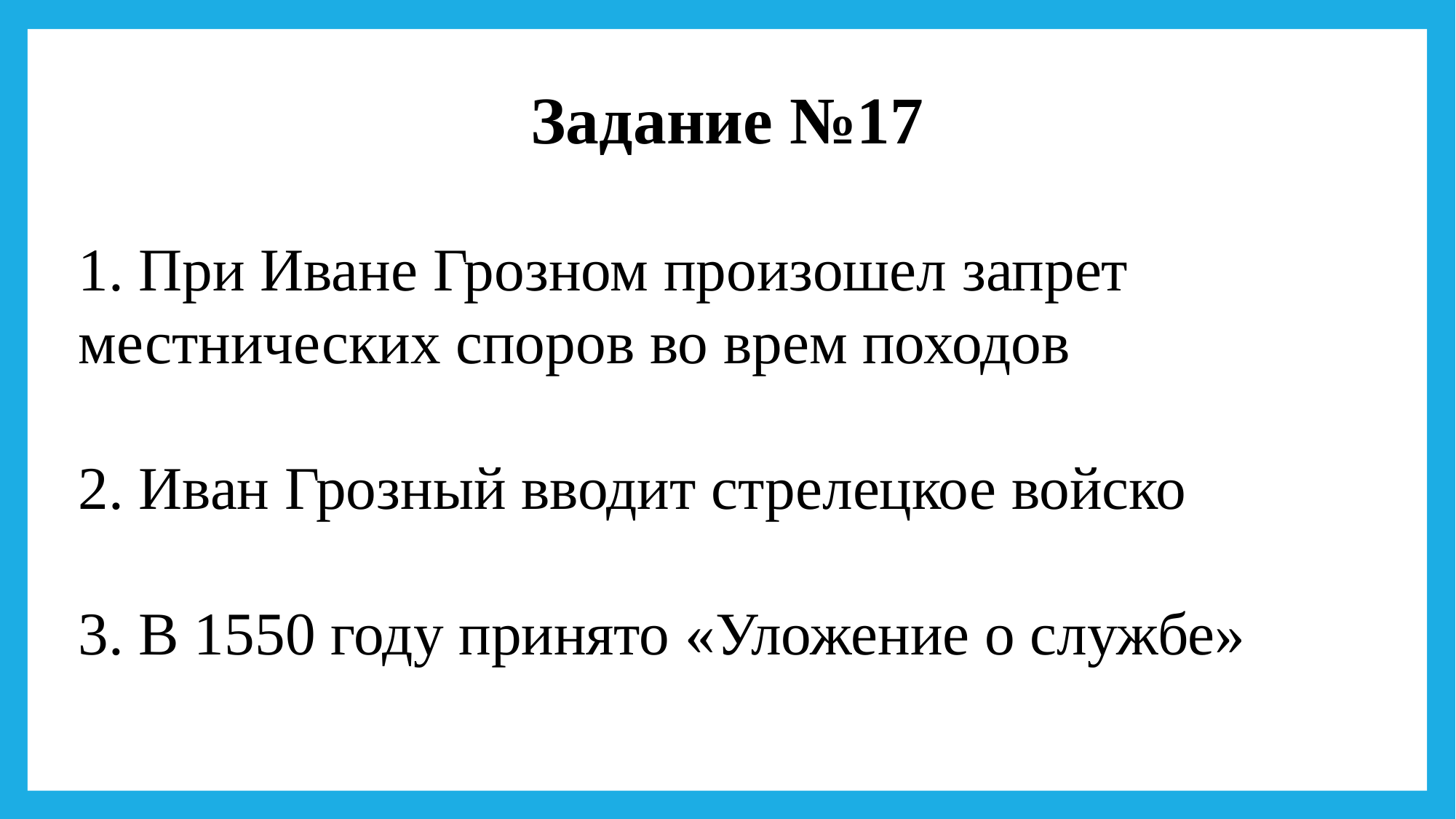

Задание №17

1. При Иване Грозном произошел запрет местнических споров во врем походов

2. Иван Грозный вводит стрелецкое войско

3. В 1550 году принято «Уложение о службе»